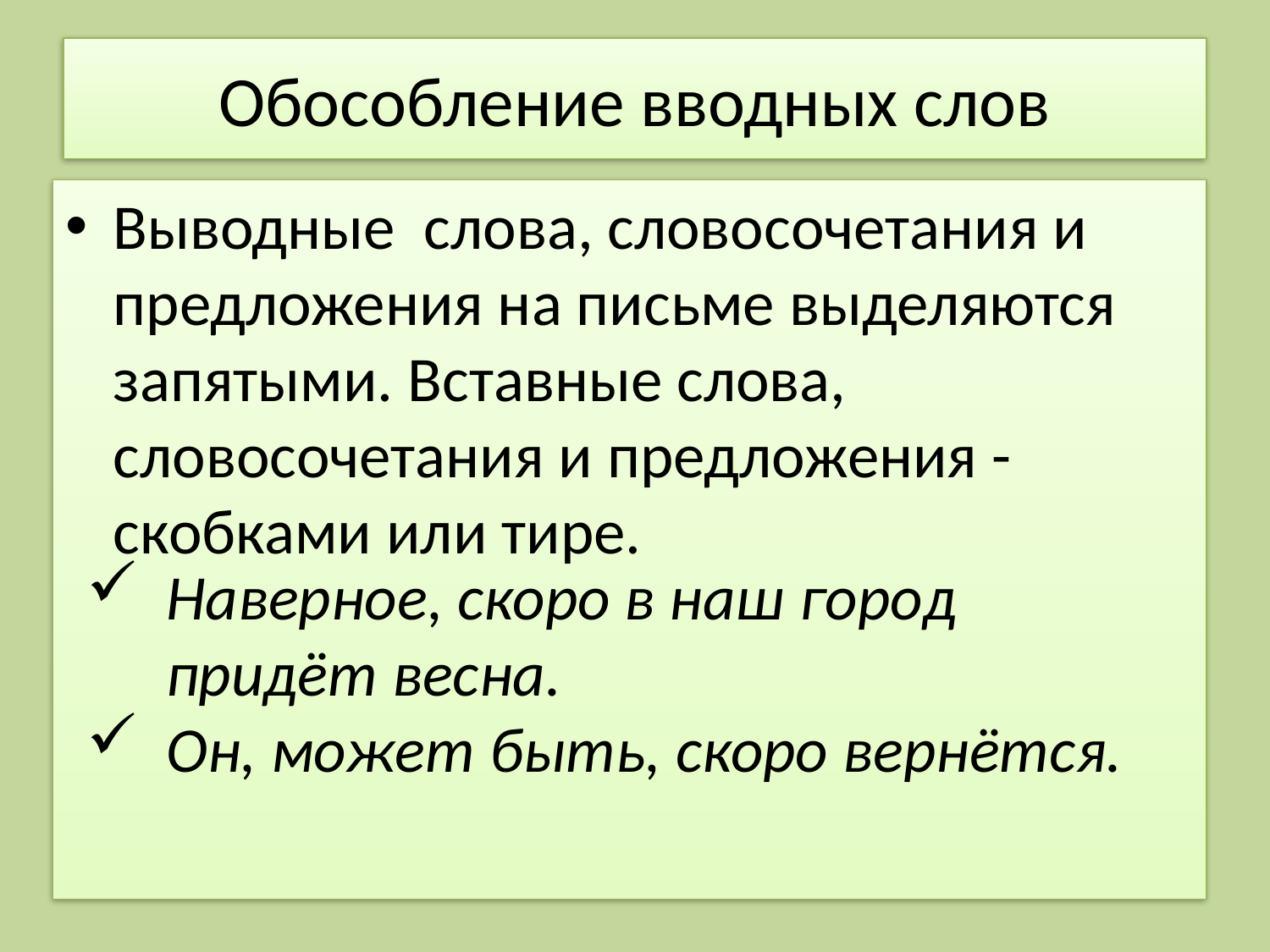

# Обособление вводных слов
Выводные  слова, словосочетания и предложения на письме выделяются запятыми. Вставные слова, словосочетания и предложения -скобками или тире.

Наверное, скоро в наш город придёт весна.
Он, может быть, скоро вернётся.